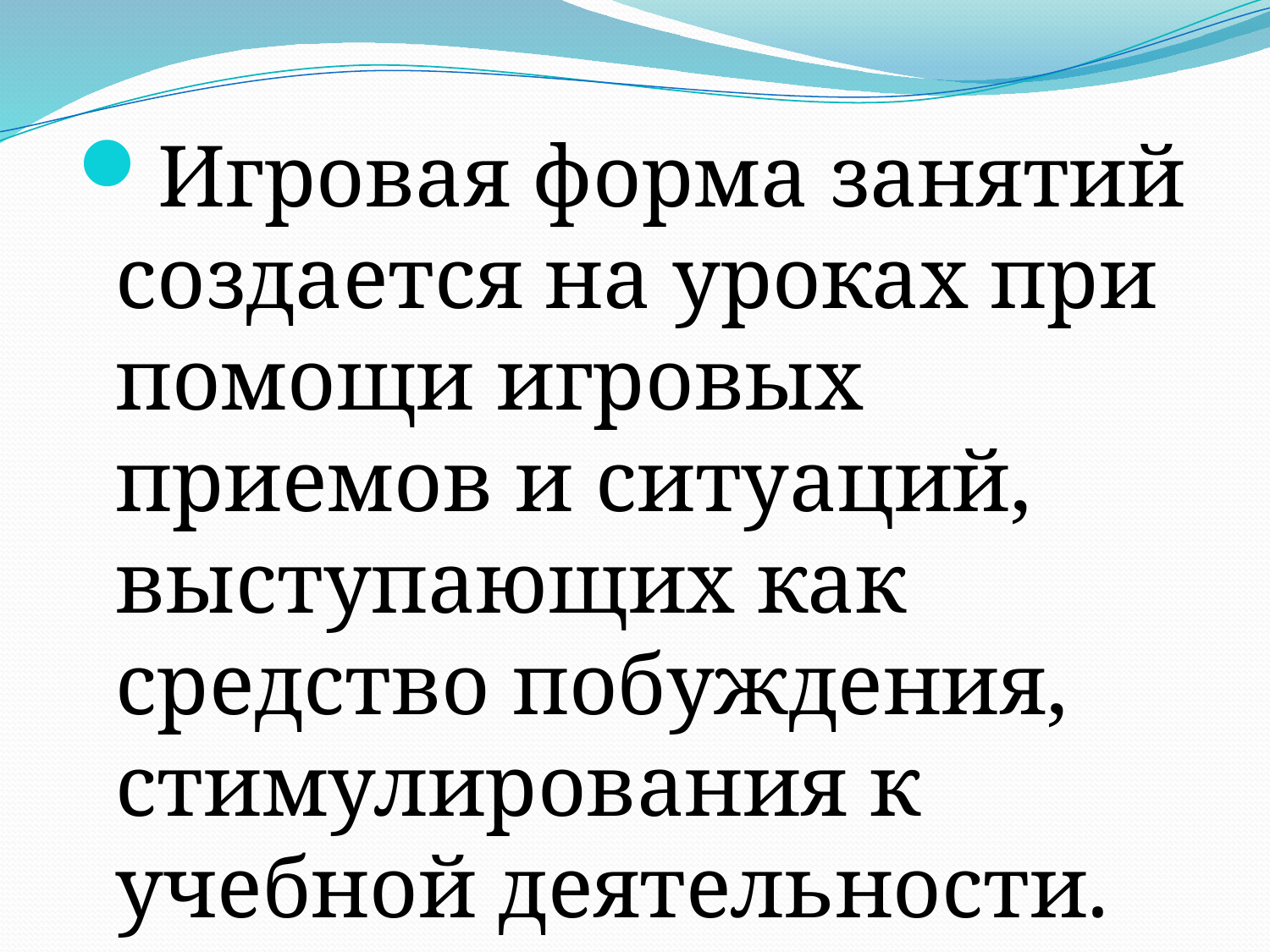

#
Игровая форма занятий создается на уроках при помощи игровых приемов и ситуаций, выступающих как средство побуждения, стимулирования к учебной деятельности.